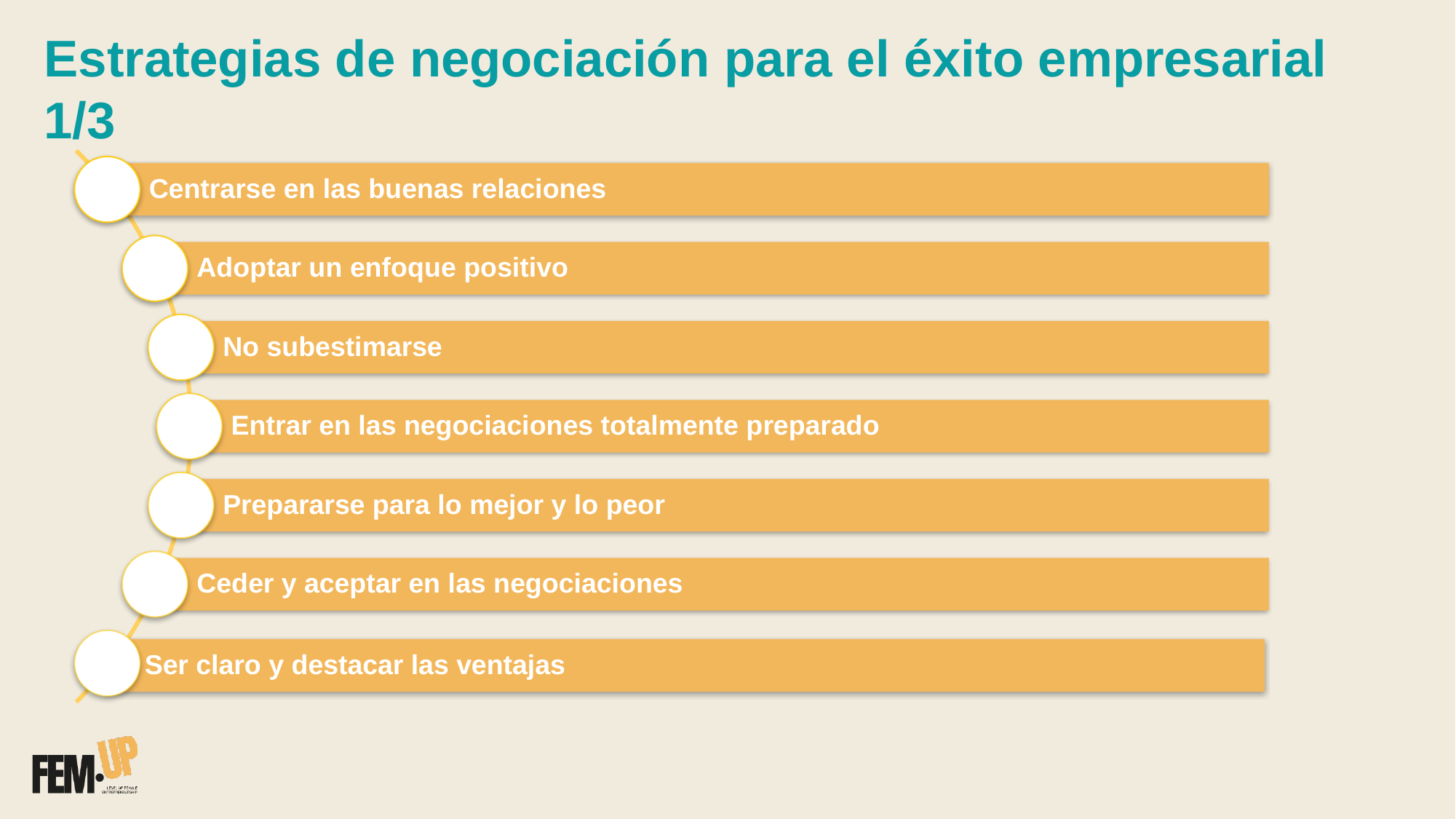

Estrategias de negociación para el éxito empresarial 1/3
Centrarse en las buenas relaciones
Adoptar un enfoque positivo
No subestimarse
Entrar en las negociaciones totalmente preparado
Prepararse para lo mejor y lo peor
Ceder y aceptar en las negociaciones
Ser claro y destacar las ventajas